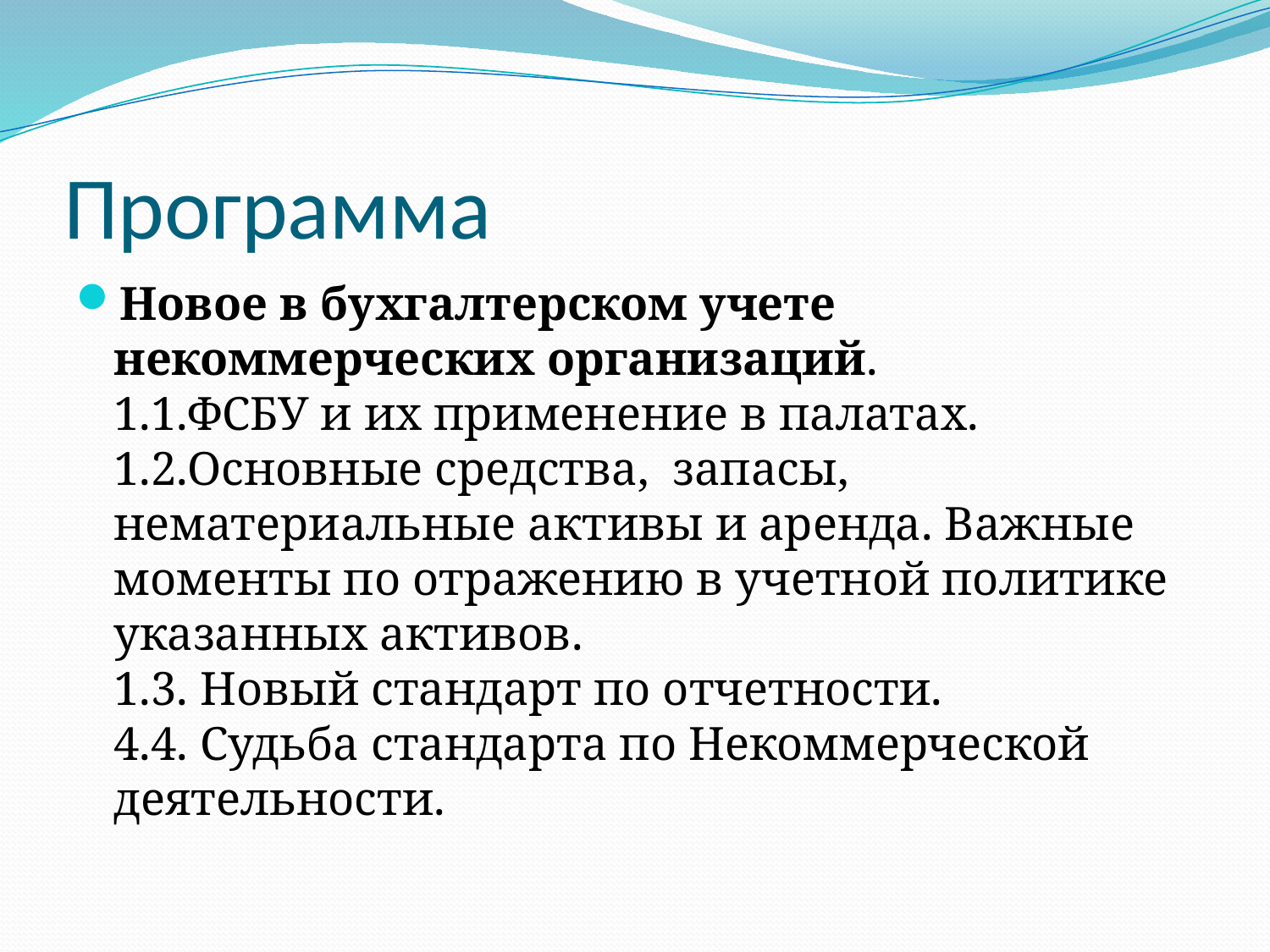

# Программа
Новое в бухгалтерском учете некоммерческих организаций. 
1.1.ФСБУ и их применение в палатах.
1.2.Основные средства,  запасы, нематериальные активы и аренда. Важные моменты по отражению в учетной политике указанных активов.
1.3. Новый стандарт по отчетности. 
4.4. Судьба стандарта по Некоммерческой деятельности.